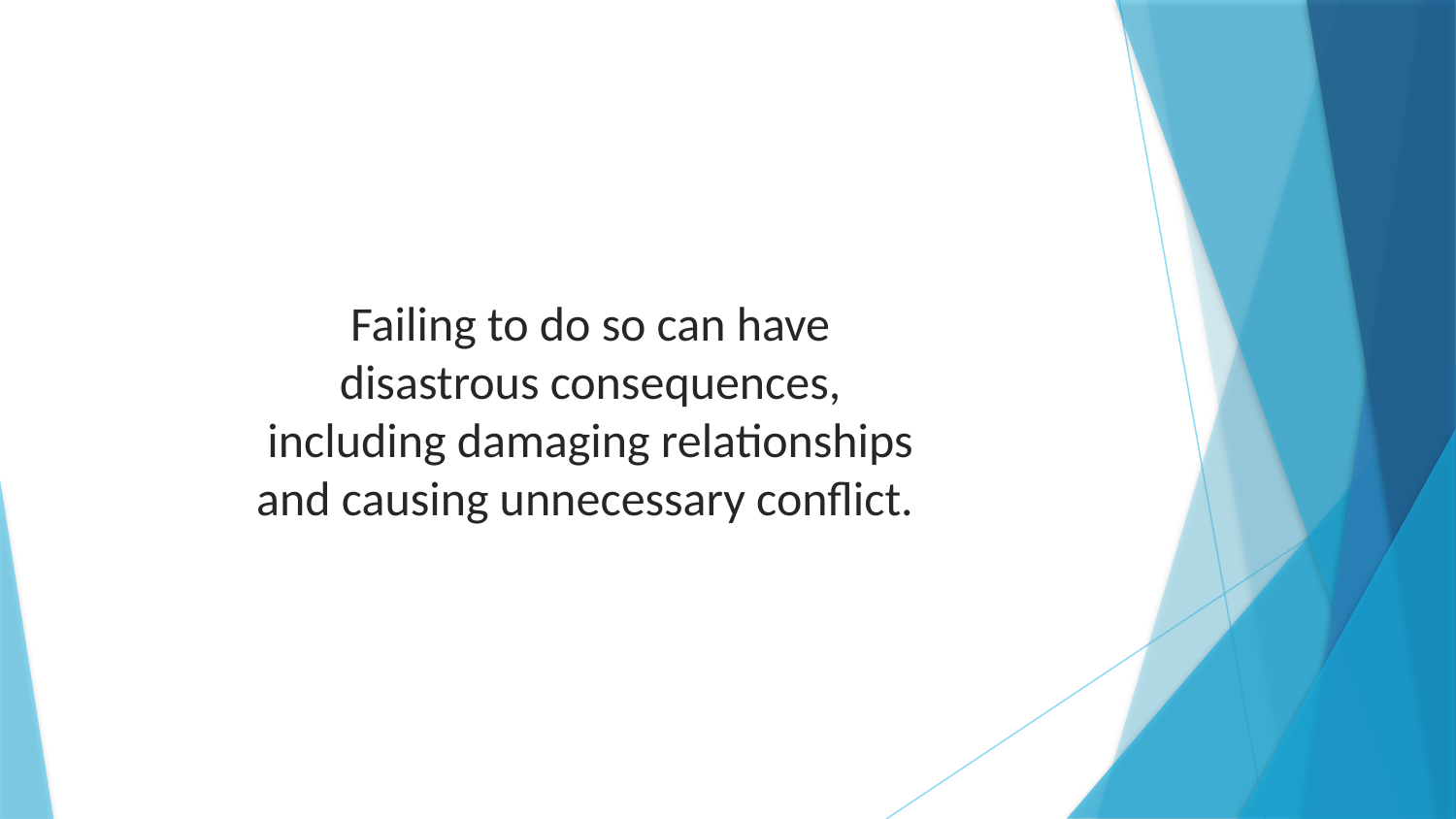

Failing to do so can have disastrous consequences, including damaging relationships and causing unnecessary conflict.